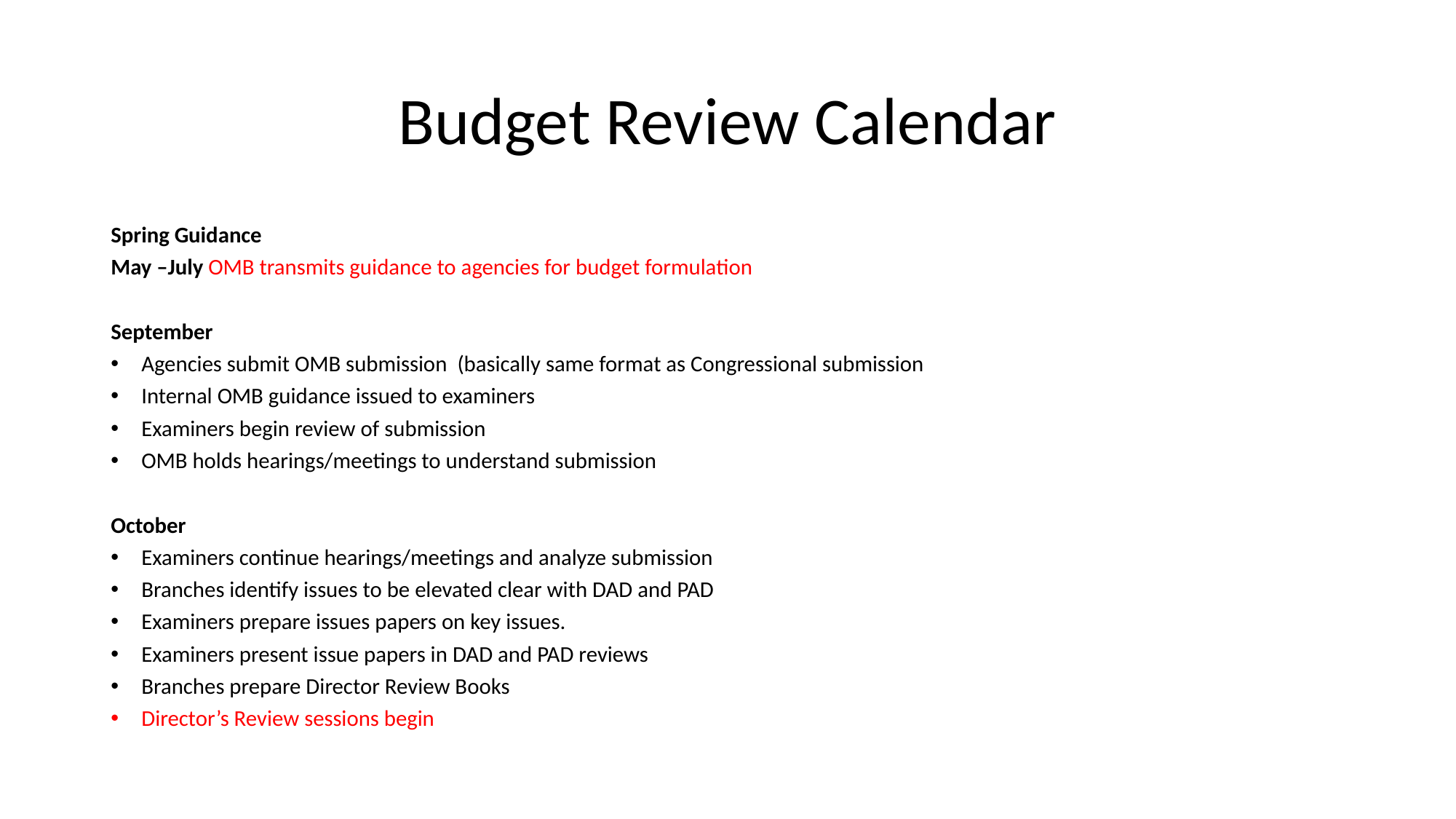

# Budget Review Calendar
Spring Guidance
May –July OMB transmits guidance to agencies for budget formulation

September
Agencies submit OMB submission  (basically same format as Congressional submission
Internal OMB guidance issued to examiners
Examiners begin review of submission
OMB holds hearings/meetings to understand submission

October
Examiners continue hearings/meetings and analyze submission
Branches identify issues to be elevated clear with DAD and PAD
Examiners prepare issues papers on key issues.
Examiners present issue papers in DAD and PAD reviews
Branches prepare Director Review Books
Director’s Review sessions begin